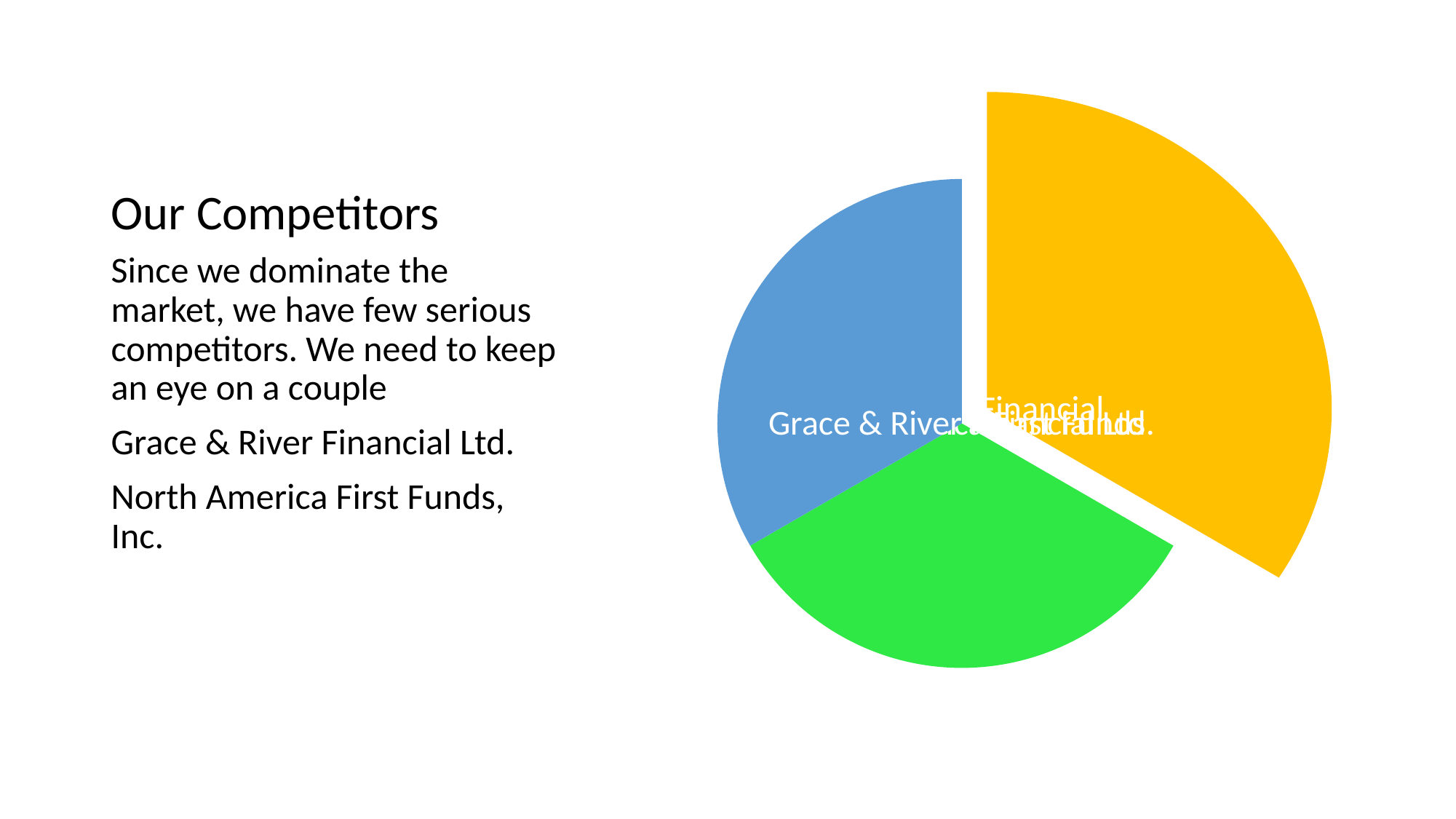

# Our Competitors
Acce$$ Financial
North America First Funds
Grace & River Financial Ltd.
Since we dominate the market, we have few serious competitors. We need to keep an eye on a couple
Grace & River Financial Ltd.
North America First Funds, Inc.